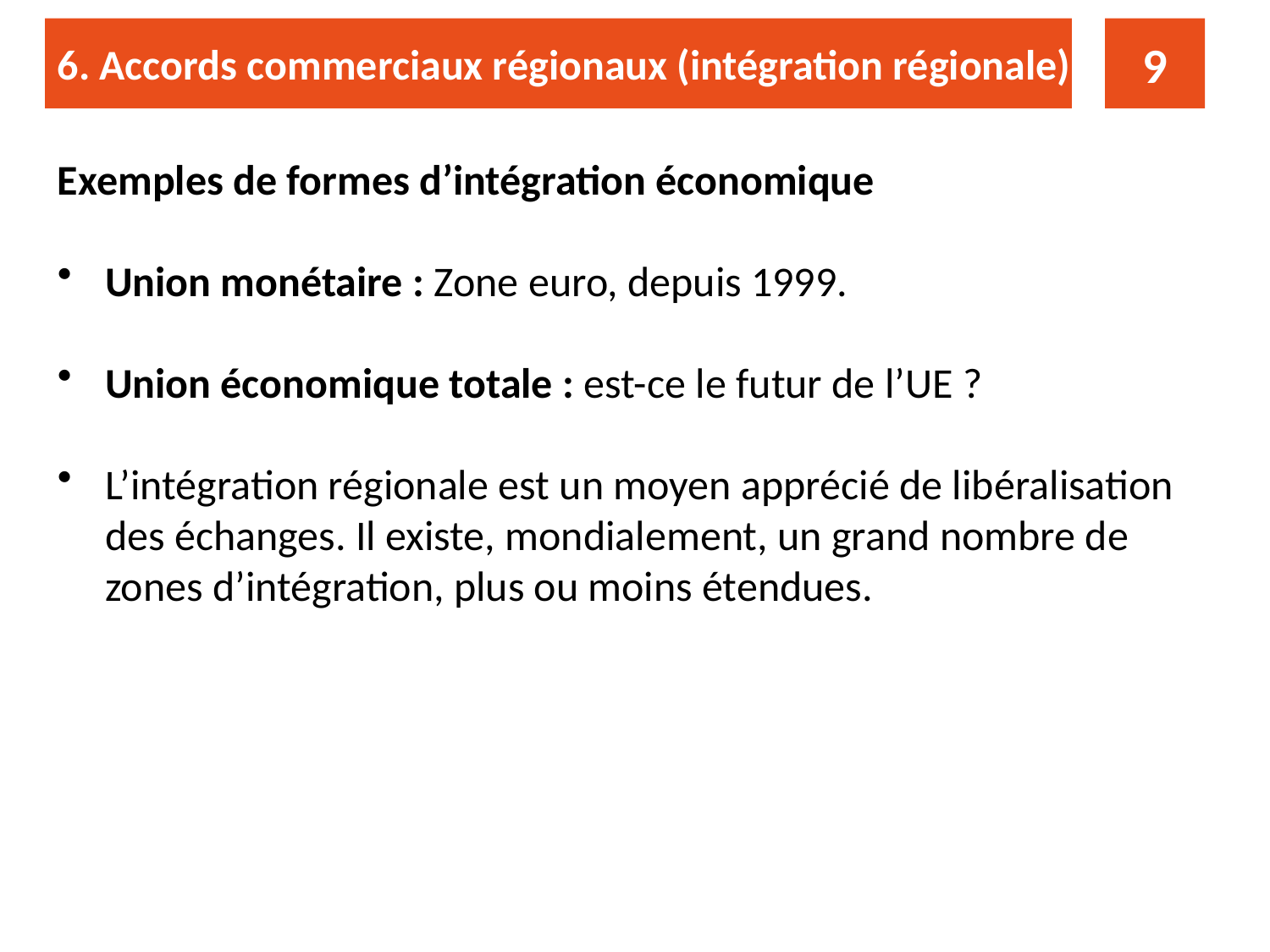

6. Accords commerciaux régionaux (intégration régionale)
9
Exemples de formes d’intégration économique

Union monétaire : Zone euro, depuis 1999.
Union économique totale : est-ce le futur de l’UE ?

L’intégration régionale est un moyen apprécié de libéralisation des échanges. Il existe, mondialement, un grand nombre de zones d’intégration, plus ou moins étendues.